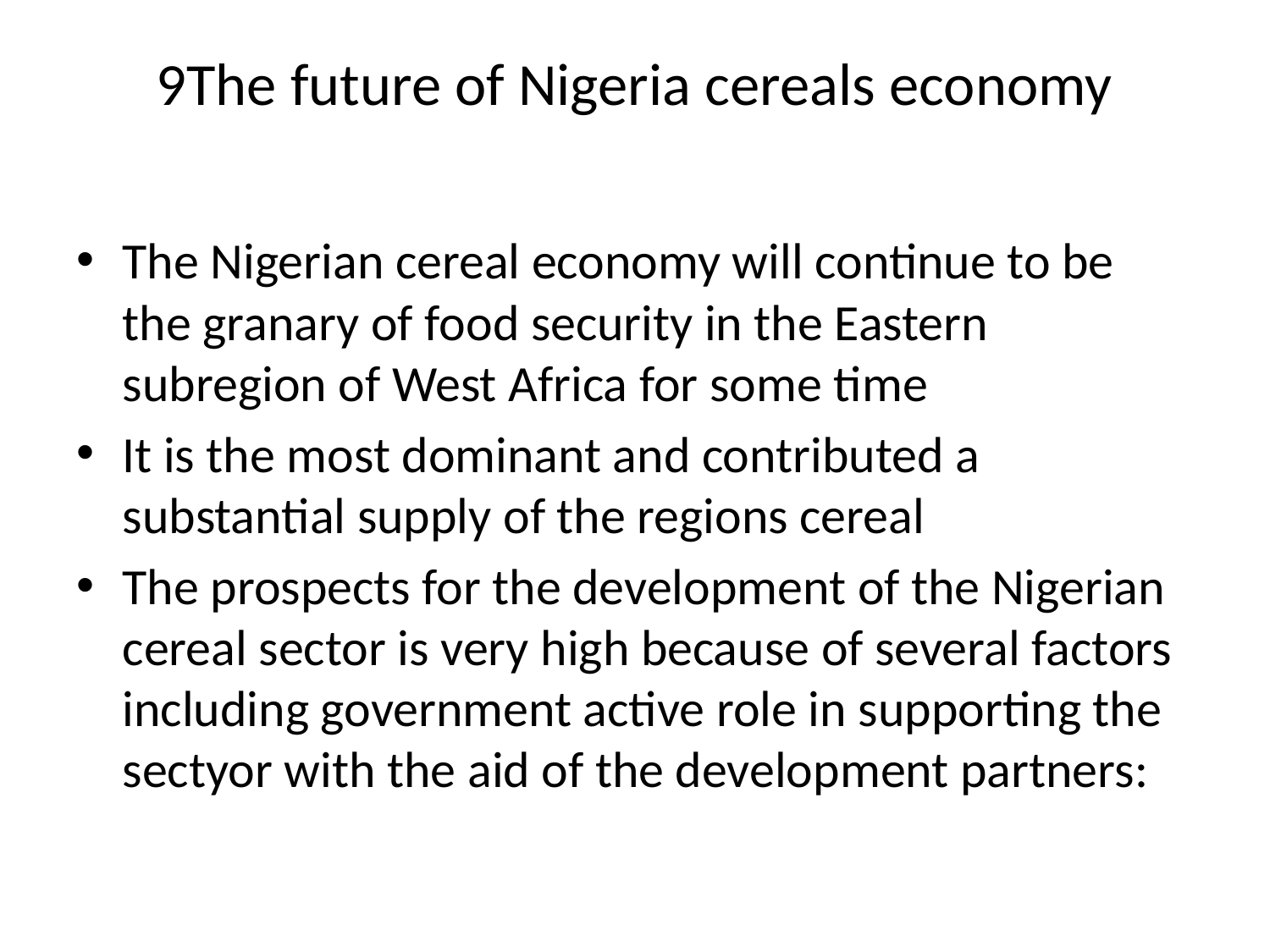

# 9The future of Nigeria cereals economy
The Nigerian cereal economy will continue to be the granary of food security in the Eastern subregion of West Africa for some time
It is the most dominant and contributed a substantial supply of the regions cereal
The prospects for the development of the Nigerian cereal sector is very high because of several factors including government active role in supporting the sectyor with the aid of the development partners: